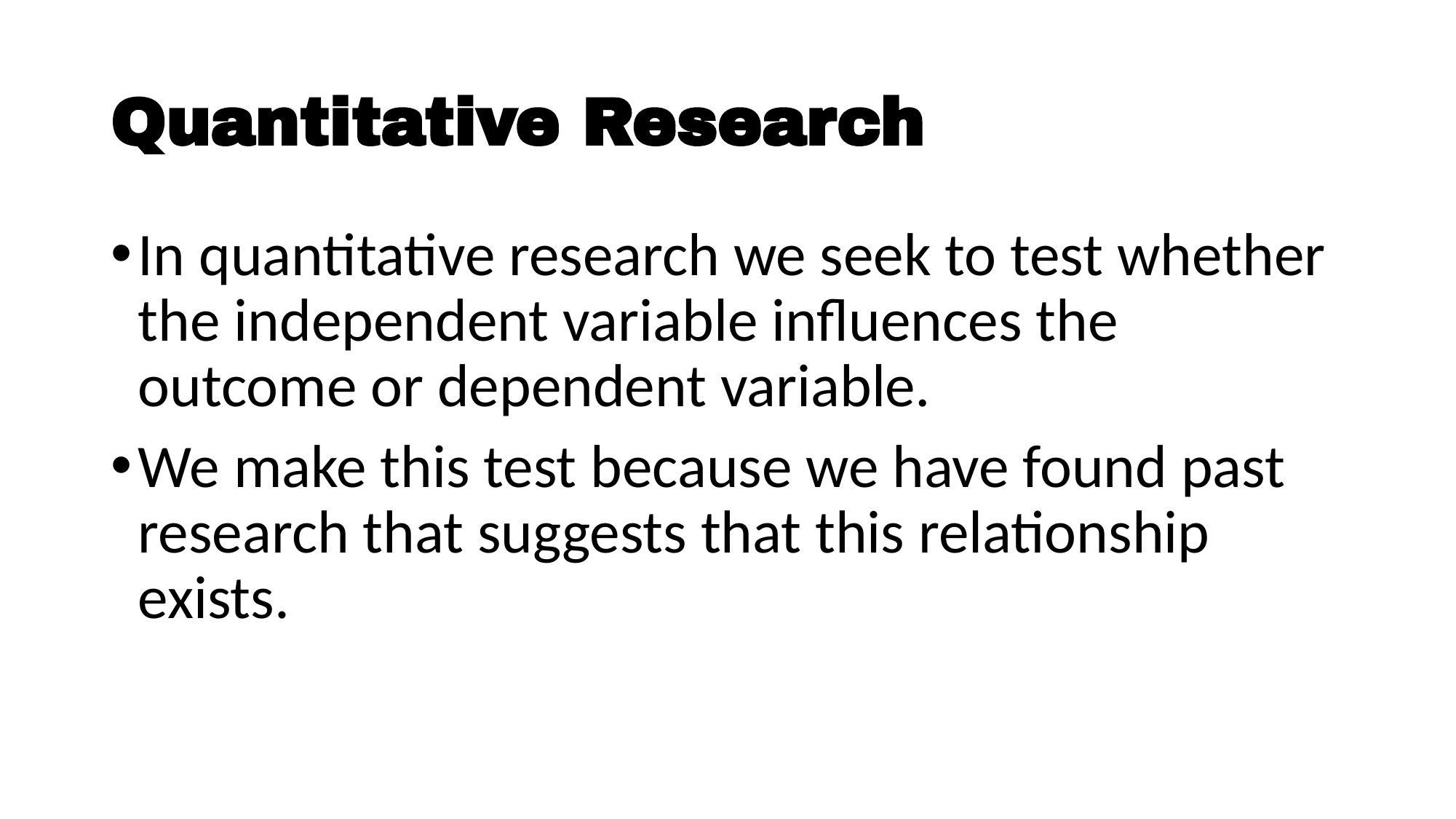

# Quantitative Research
In quantitative research we seek to test whether the independent variable influences the outcome or dependent variable.
We make this test because we have found past research that suggests that this relationship exists.